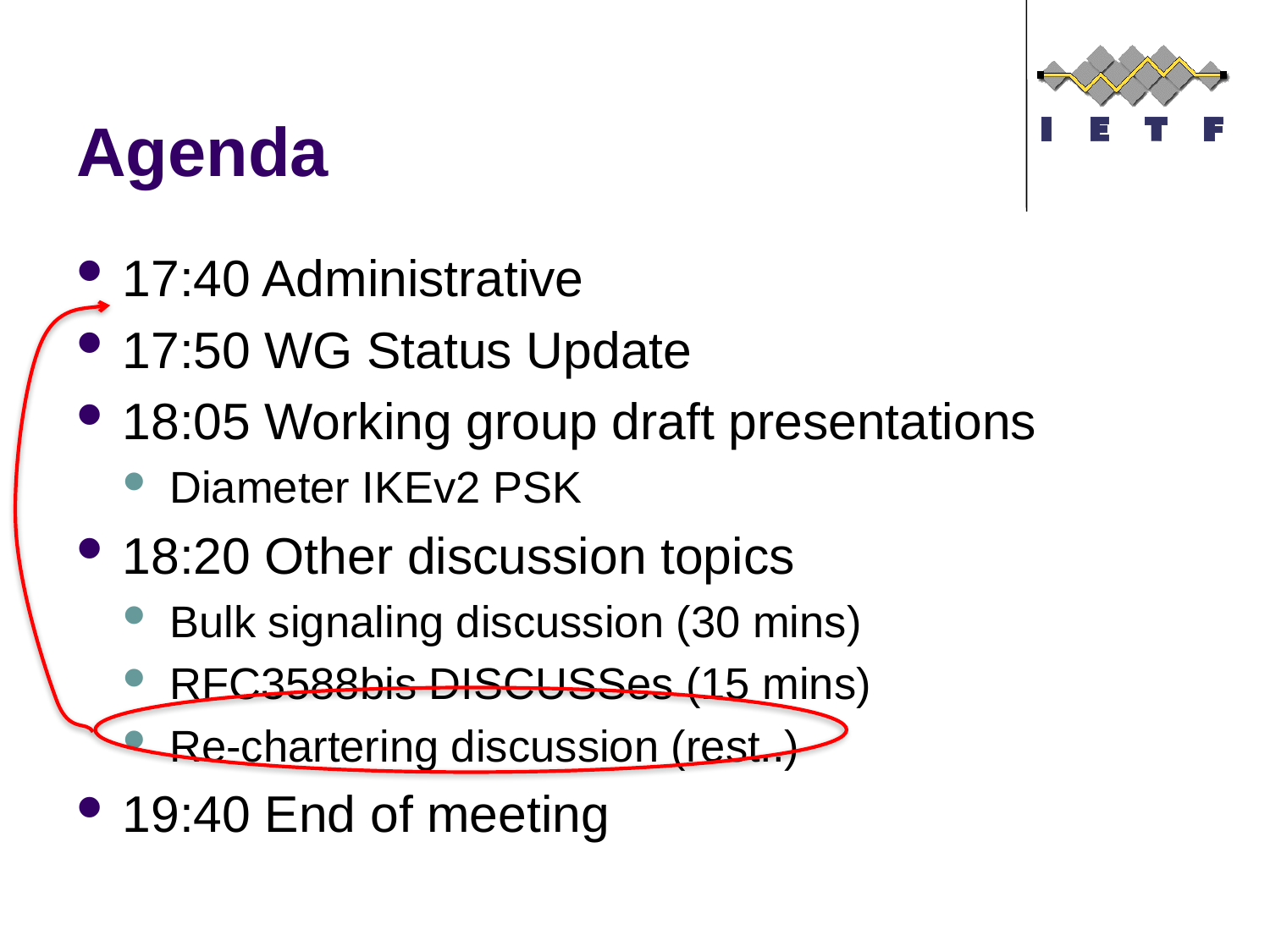

# Agenda
17:40 Administrative
17:50 WG Status Update
18:05 Working group draft presentations
Diameter IKEv2 PSK
18:20 Other discussion topics
Bulk signaling discussion (30 mins)
RFC3588bis DISCUSSes (15 mins)
Re-chartering discussion (rest..)
19:40 End of meeting